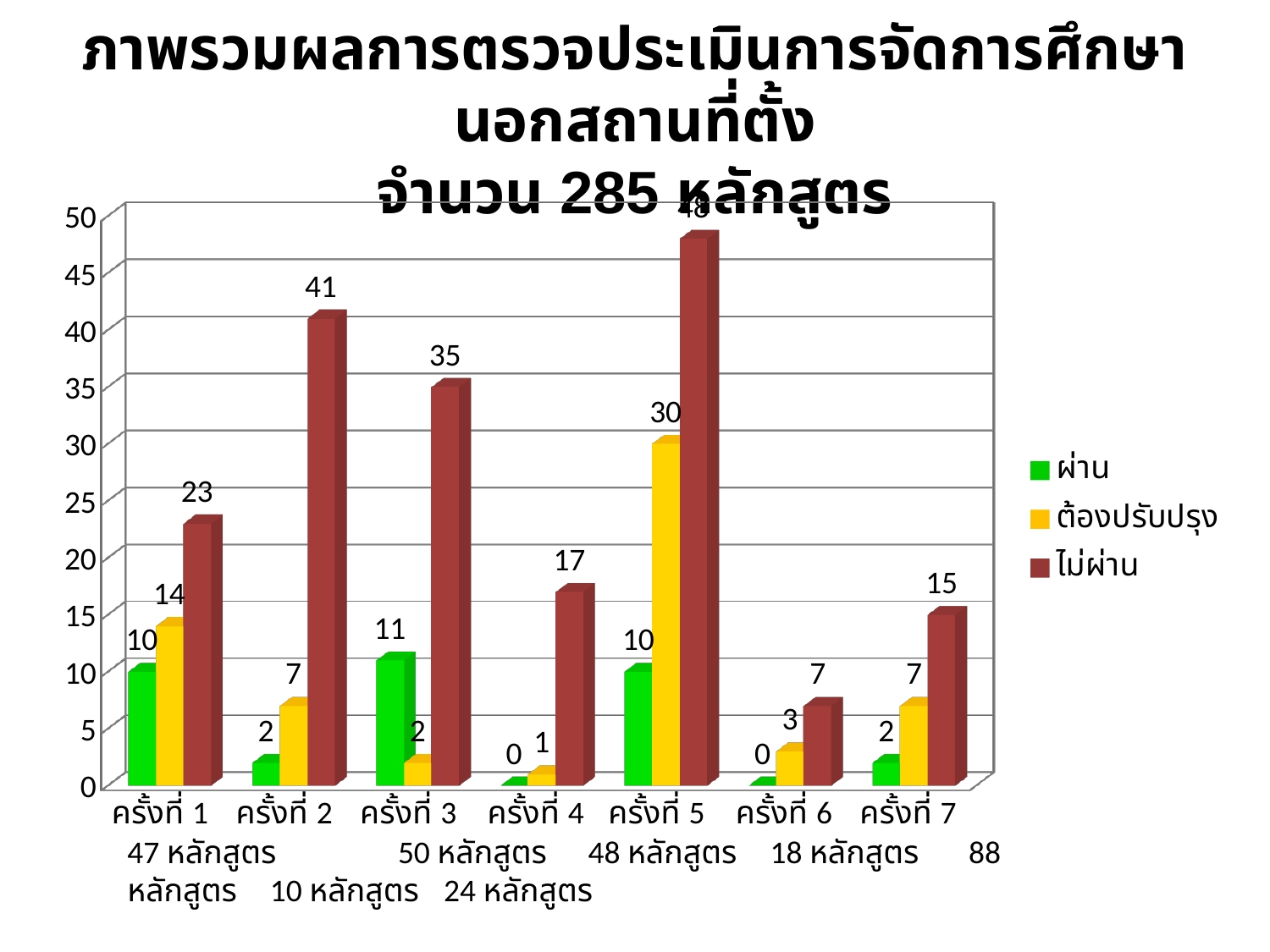

# ภาพรวมผลการตรวจประเมินการจัดการศึกษานอกสถานที่ตั้ง จำนวน 285 หลักสูตร

[unsupported chart]

47 หลักสูตร 	  50 หลักสูตร     48 หลักสูตร    18 หลักสูตร      88 หลักสูตร    10 หลักสูตร   24 หลักสูตร